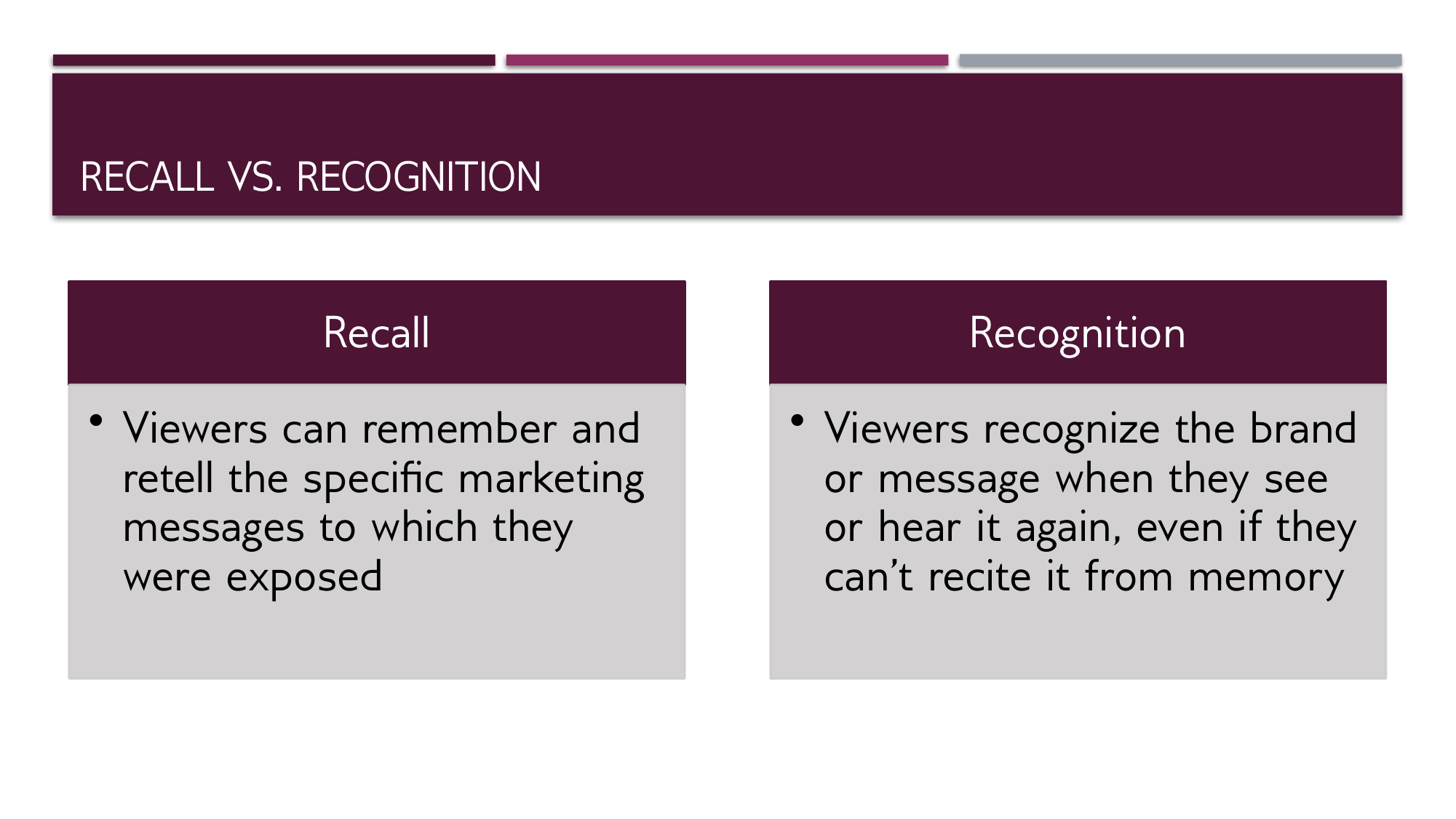

# Recall vs. recognition
Recall
Viewers can remember and retell the specific marketing messages to which they were exposed
Recognition
Viewers recognize the brand or message when they see or hear it again, even if they can’t recite it from memory